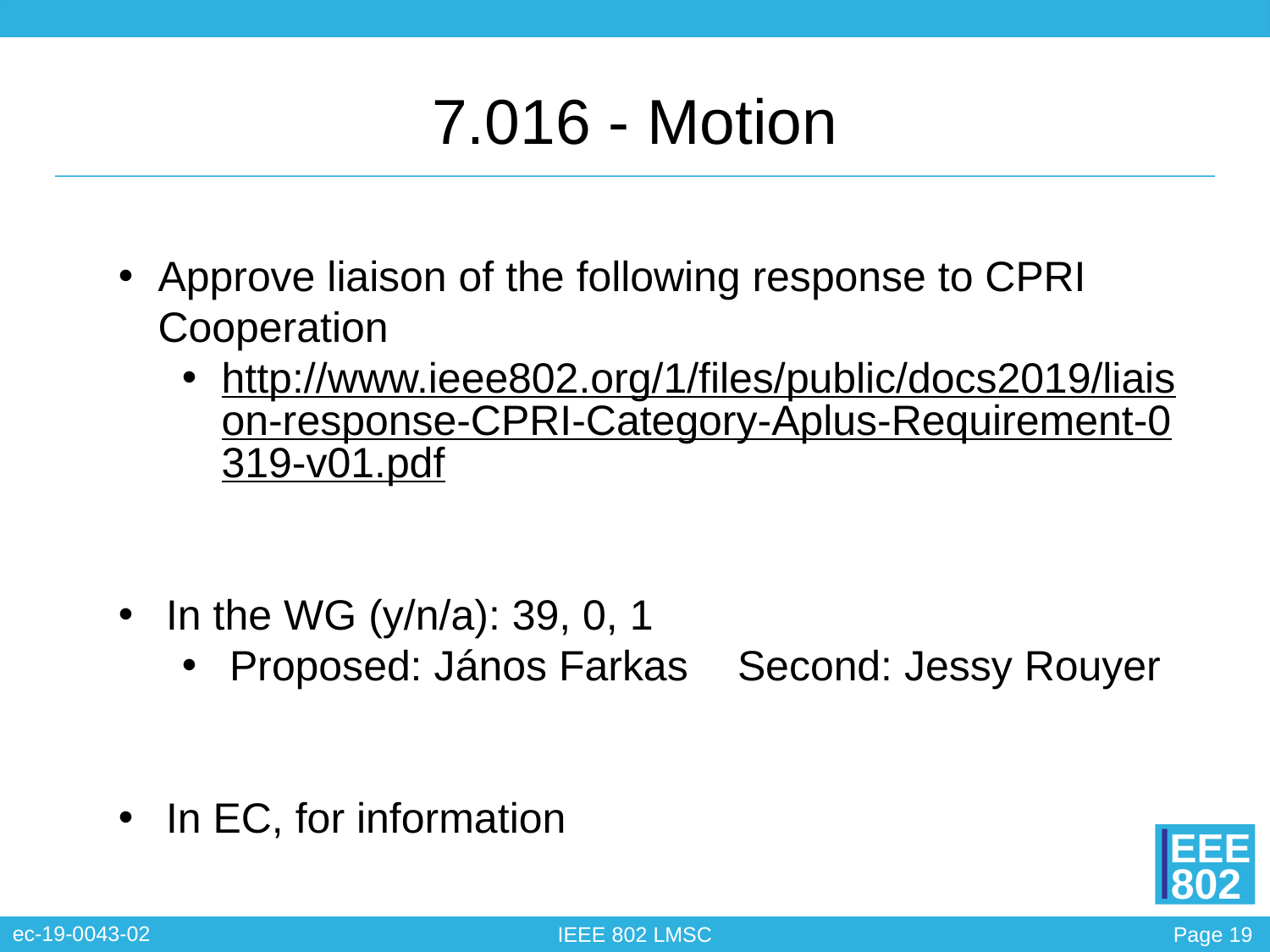

# 7.016 - Motion
Approve liaison of the following response to CPRI Cooperation
http://www.ieee802.org/1/files/public/docs2019/liaison-response-CPRI-Category-Aplus-Requirement-0319-v01.pdf

In the WG (y/n/a): 39, 0, 1
Proposed: János Farkas	Second: Jessy Rouyer

In EC, for information